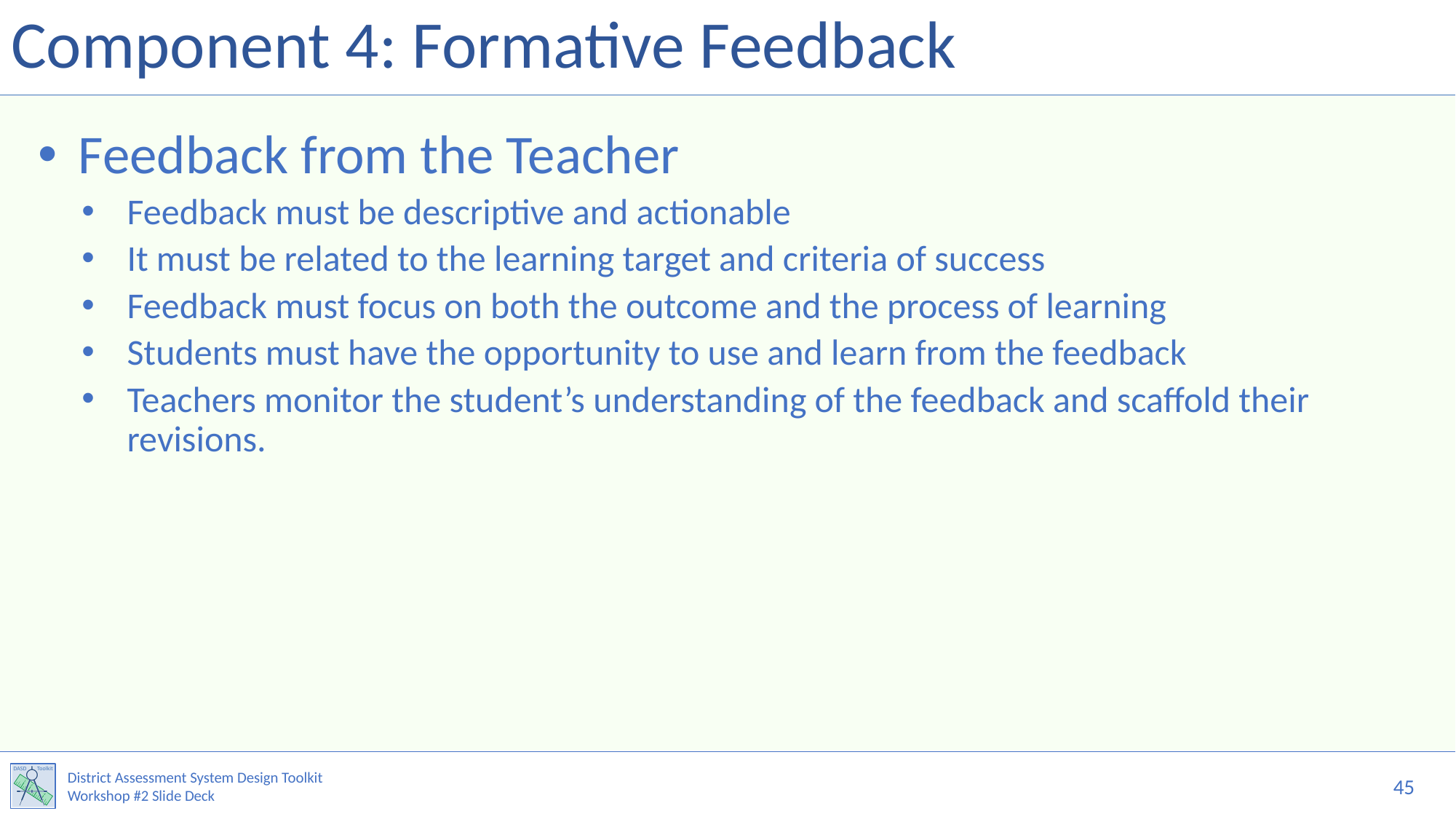

# Component 4: Formative Feedback
Feedback from the Teacher
Feedback must be descriptive and actionable
It must be related to the learning target and criteria of success
Feedback must focus on both the outcome and the process of learning
Students must have the opportunity to use and learn from the feedback
Teachers monitor the student’s understanding of the feedback and scaffold their revisions.